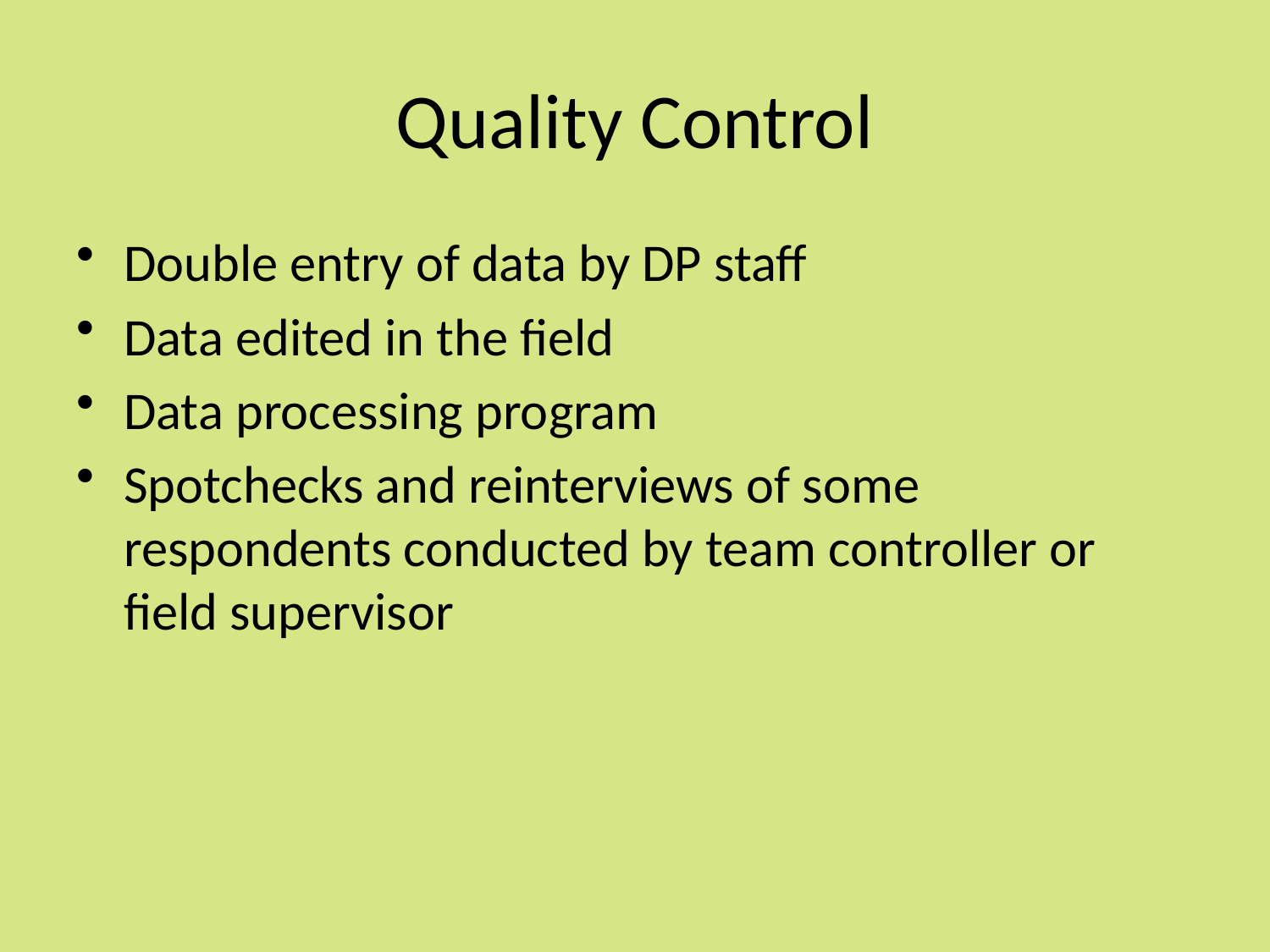

# Quality Control
Double entry of data by DP staff
Data edited in the field
Data processing program
Spotchecks and reinterviews of some respondents conducted by team controller or field supervisor